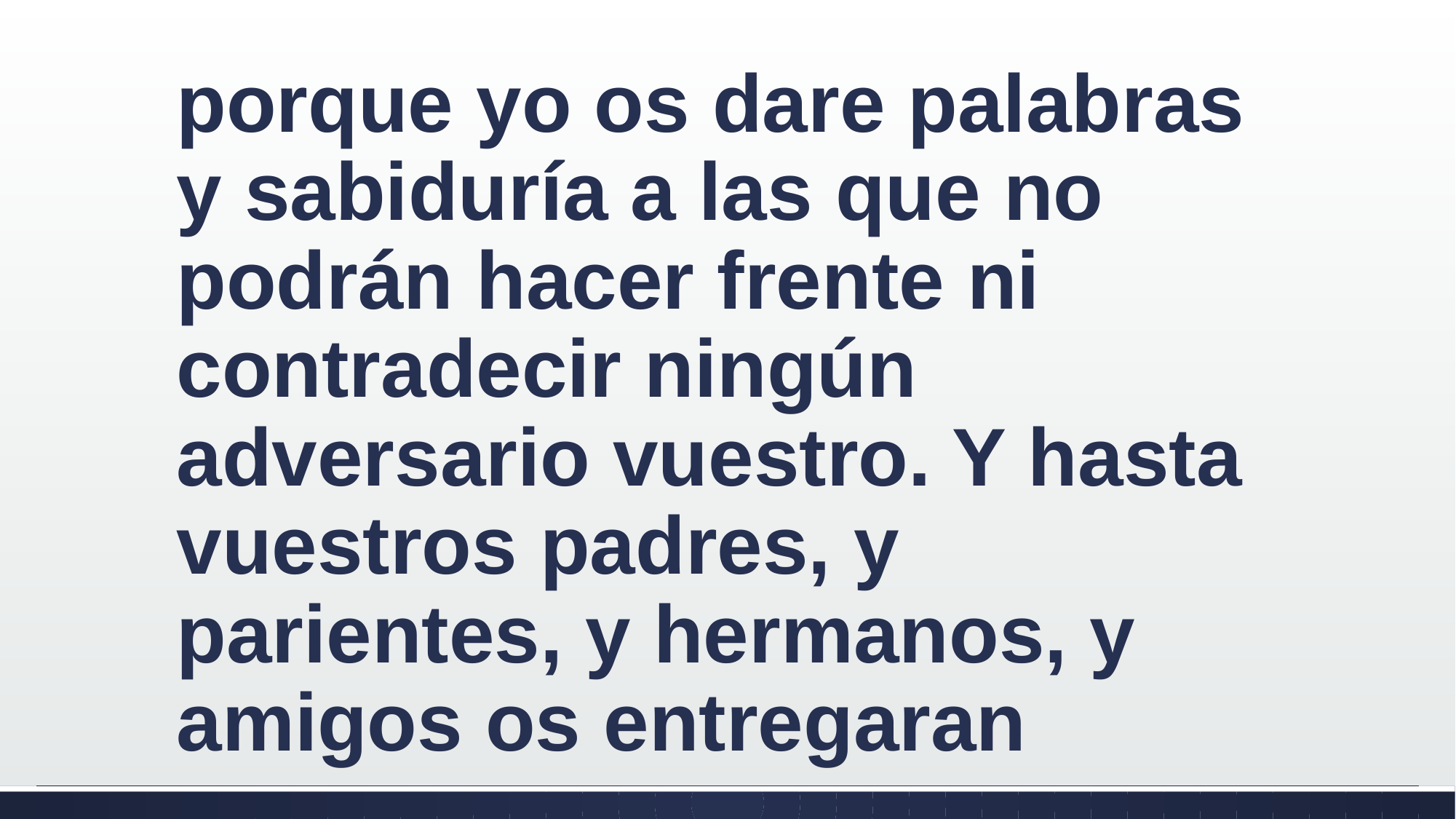

#
porque yo os dare palabras y sabiduría a las que no podrán hacer frente ni contradecir ningún adversario vuestro. Y hasta vuestros padres, y parientes, y hermanos, y amigos os entregaran